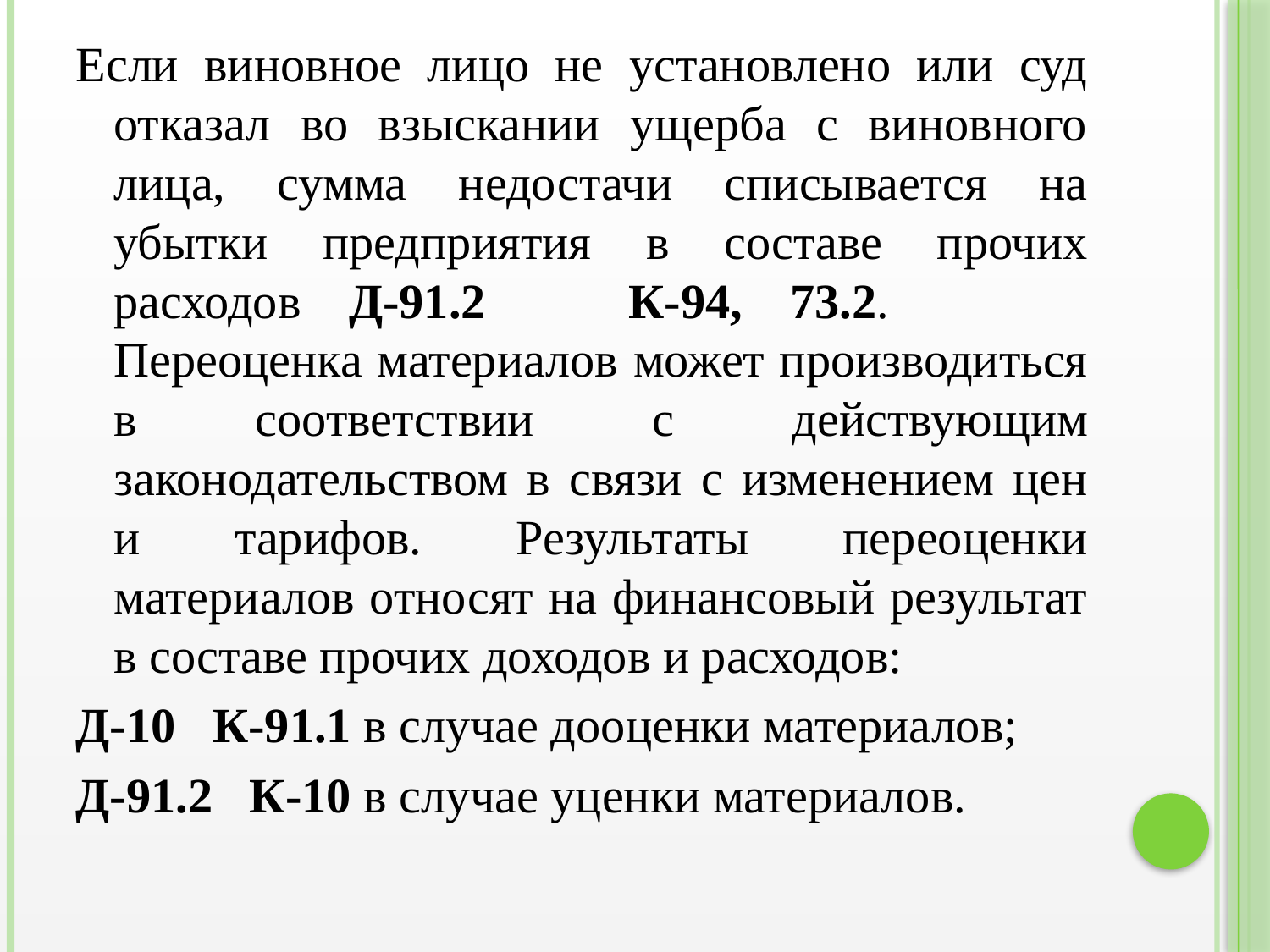

Если виновное лицо не установлено или суд отказал во взыскании ущерба с виновного лица, сумма недостачи списывается на убытки предприятия в составе прочих расходов Д-91.2   К-94, 73.2. 		Переоценка материалов может производиться в соответствии с действующим законодательством в связи с изменением цен и тарифов. Результаты переоценки материалов относят на финансовый результат в составе прочих доходов и расходов:
Д-10   К-91.1 в случае дооценки материалов;
Д-91.2   К-10 в случае уценки материалов.